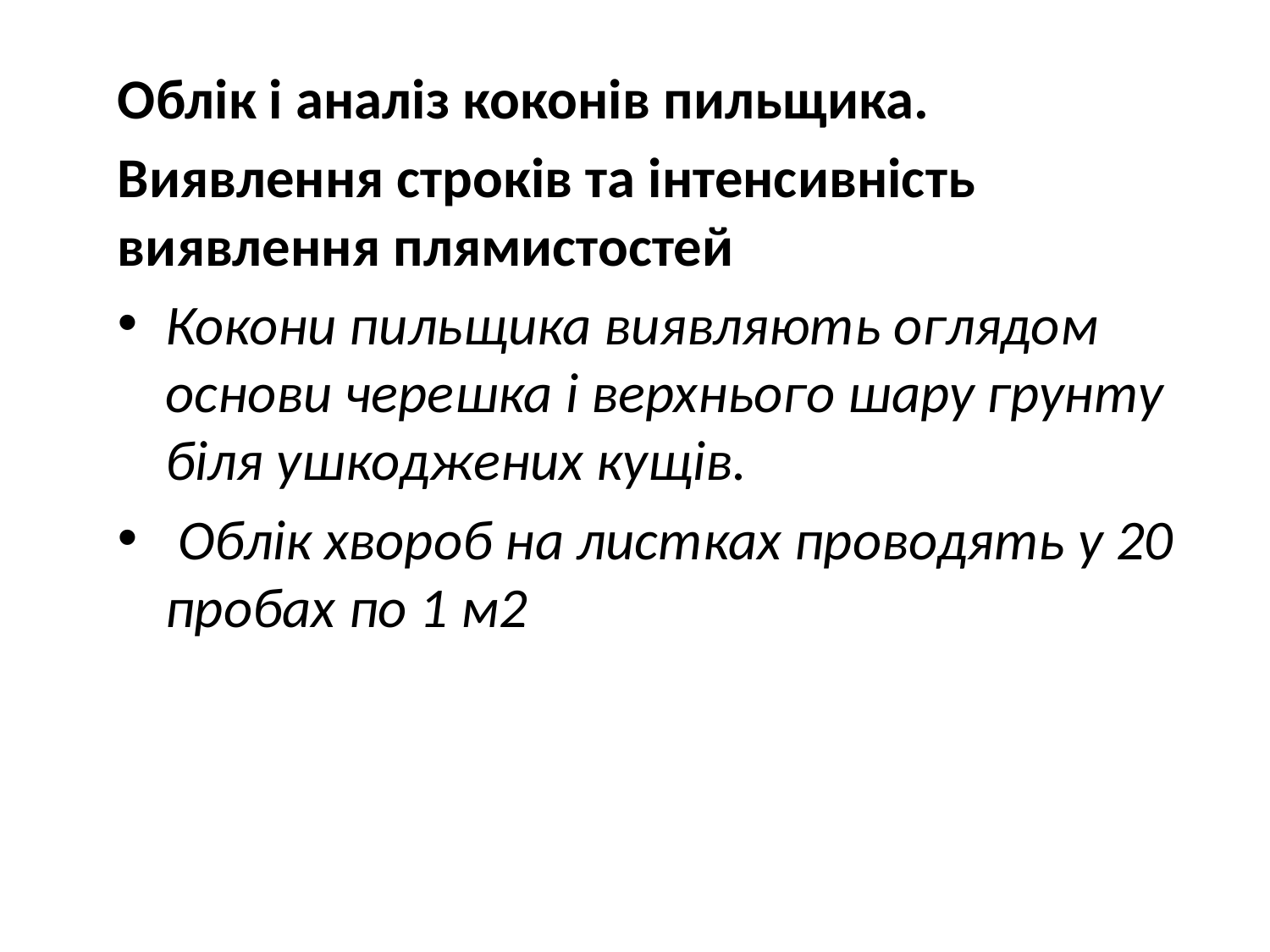

Облік і аналіз коконів пильщика.
Виявлення строків та інтенсивність виявлення плямистостей
Кокони пильщика виявляють оглядом основи черешка і верхнього шару грунту біля ушкоджених кущів.
 Облік хвороб на листках проводять у 20 пробах по 1 м2